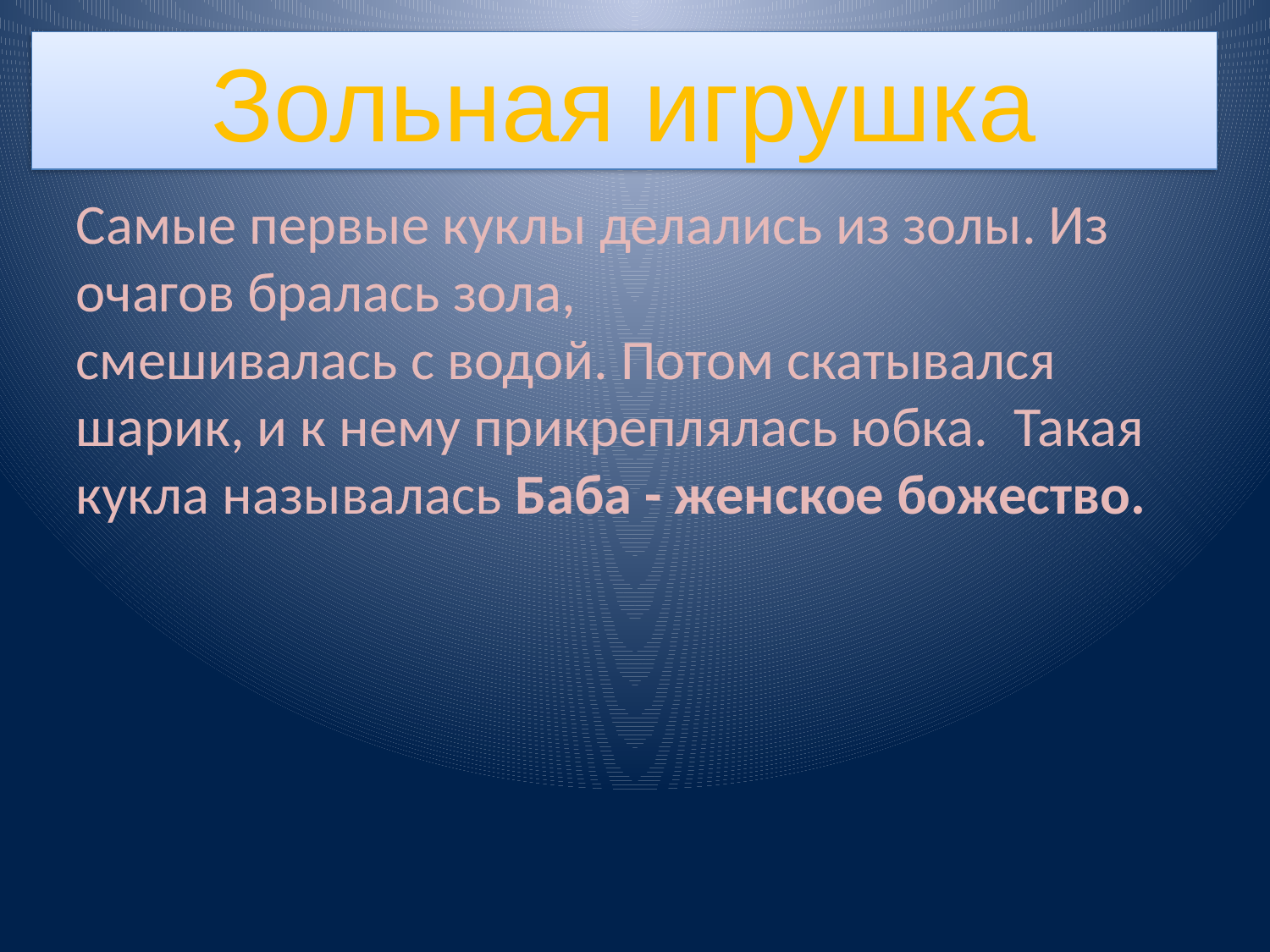

# Зольная игрушка
Самые первые куклы делались из золы. Из очагов бралась зола,
смешивалась с водой. Потом скатывался шарик, и к нему прикреплялась юбка.  Такая кукла называлась Баба - женское божество.